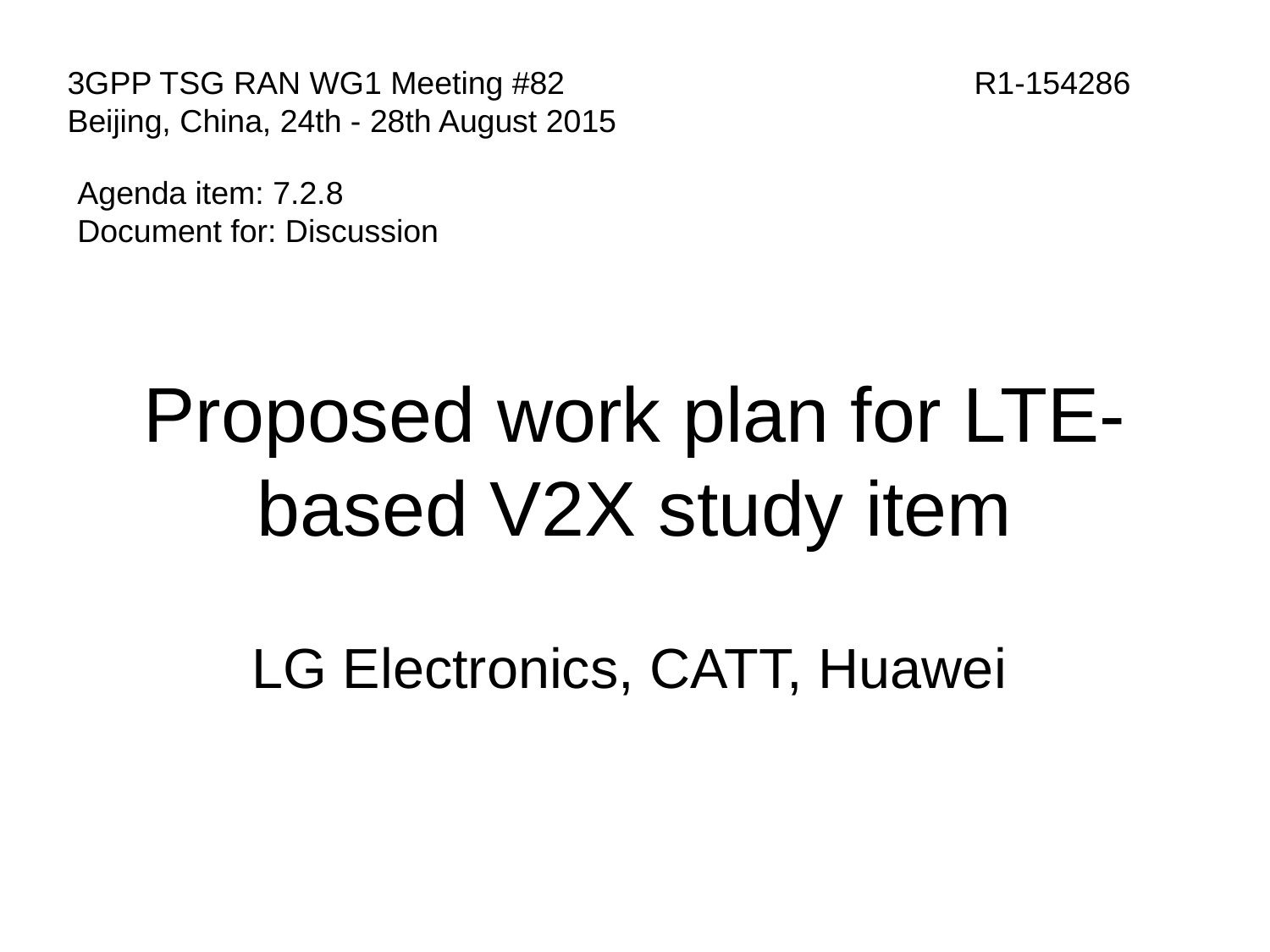

3GPP TSG RAN WG1 Meeting #82				  R1-154286
Beijing, China, 24th - 28th August 2015
Agenda item: 7.2.8
Document for: Discussion
# Proposed work plan for LTE-based V2X study item
LG Electronics, CATT, Huawei